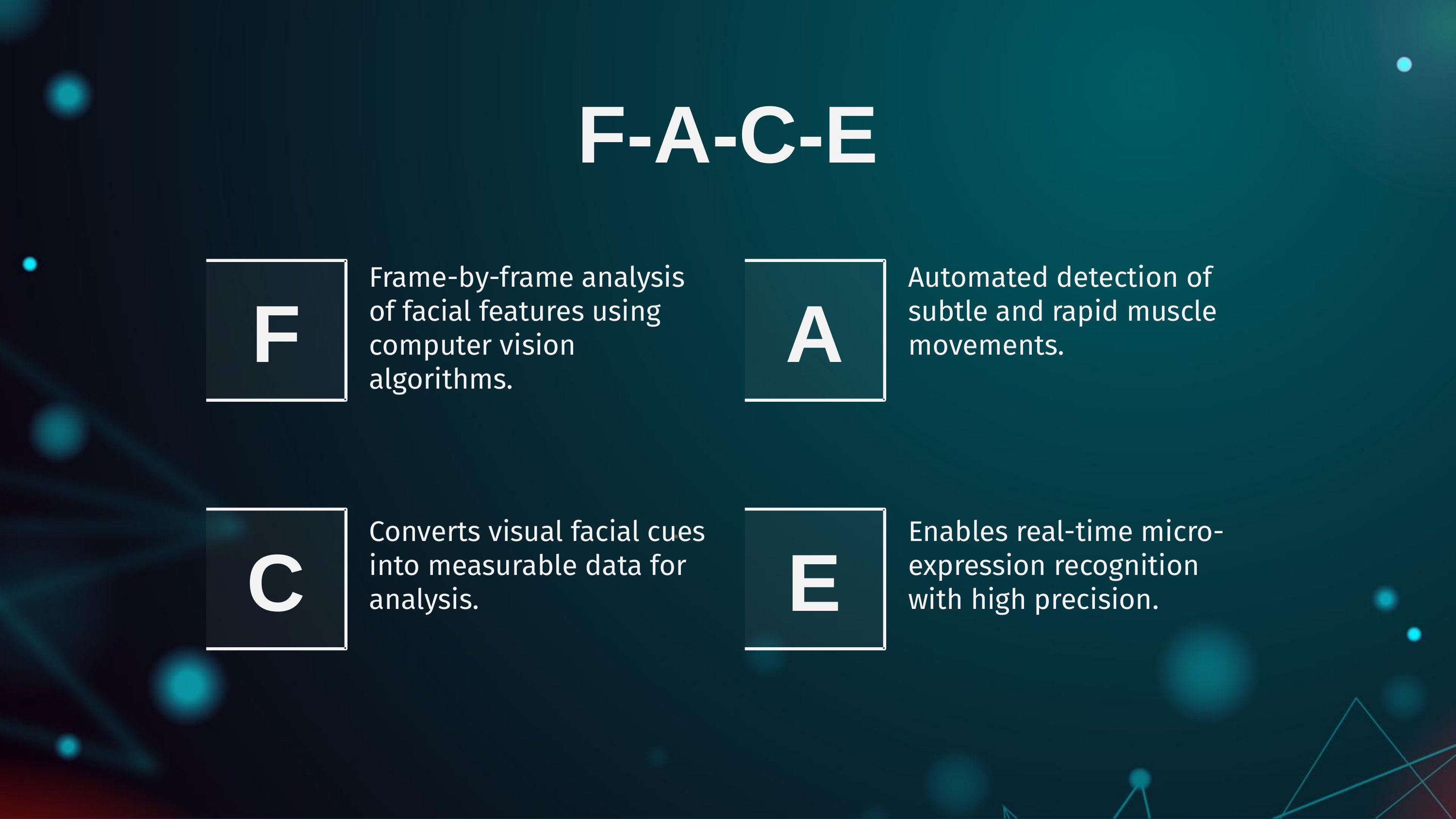

F-A-C-E

F

Frame-by-frame analysis of facial features using computer vision algorithms.

A

Automated detection of subtle and rapid muscle movements.

C

E

Converts visual facial cues into measurable data for analysis.

Enables real-time micro-expression recognition with high precision.